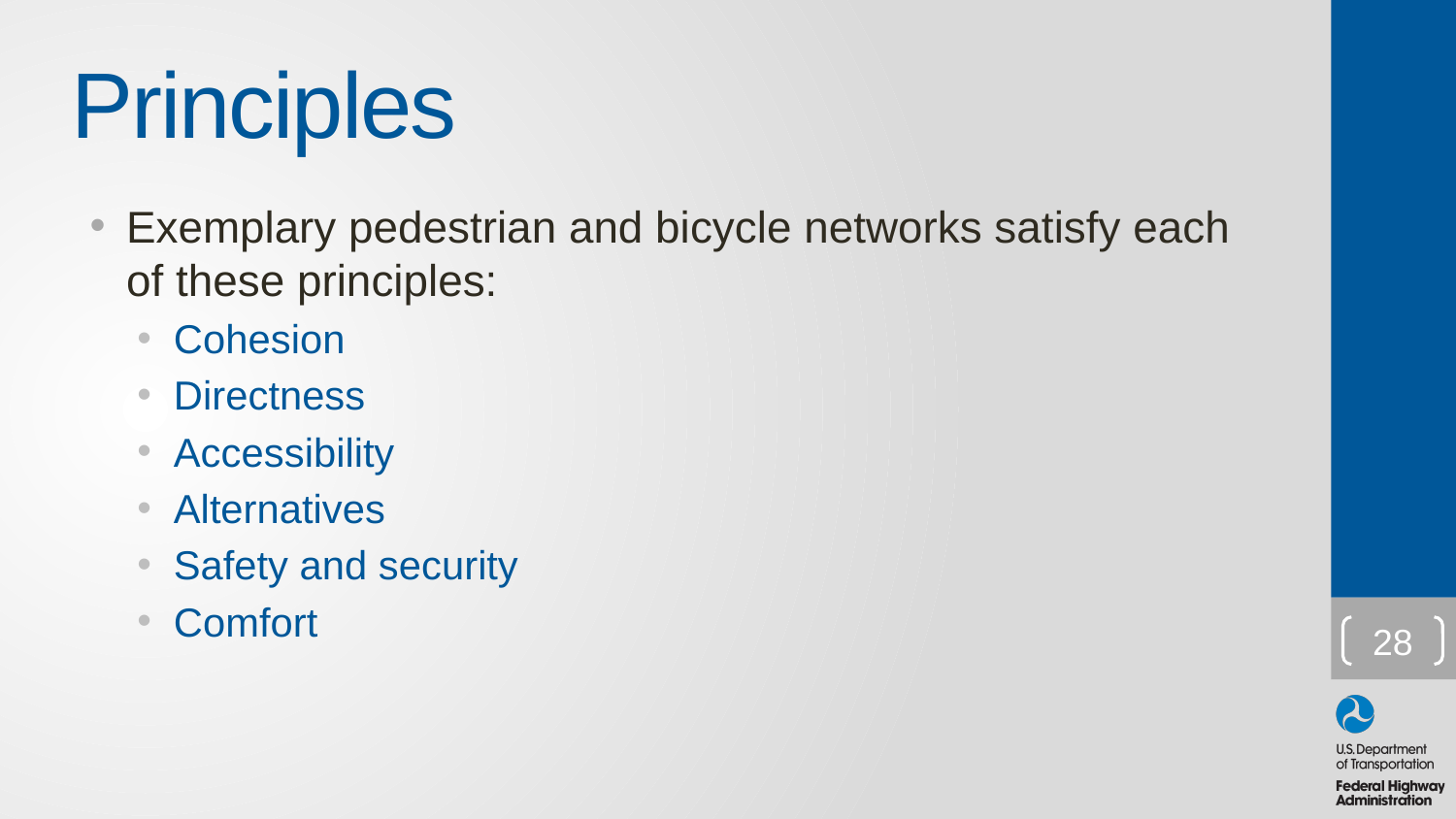

# Principles
Exemplary pedestrian and bicycle networks satisfy each of these principles:
Cohesion
Directness
Accessibility
Alternatives
Safety and security
Comfort
28